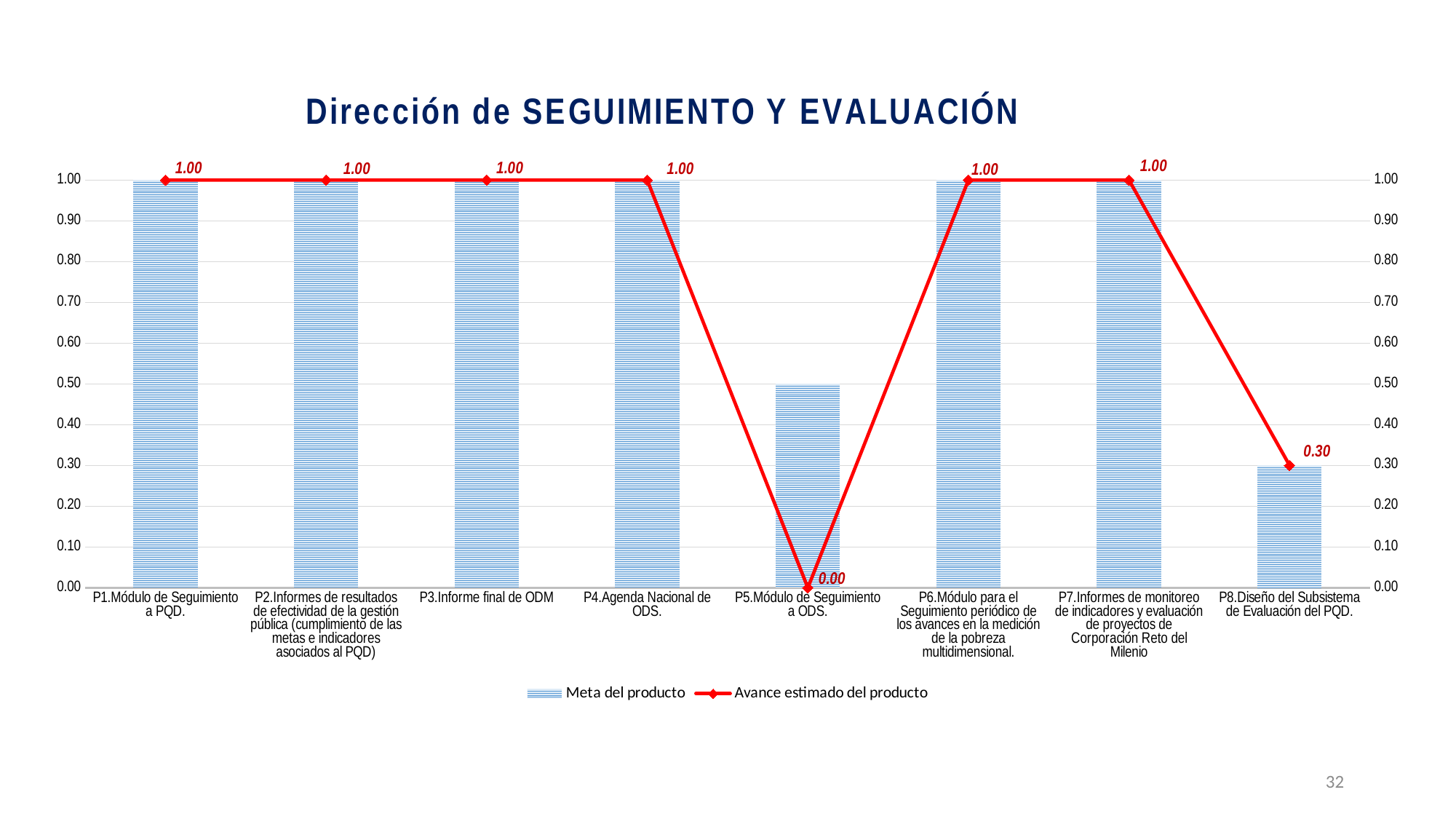

### Chart: Dirección de SEGUIMIENTO Y EVALUACIÓN

| Category |  |  |
|---|---|---|
| P1.Módulo de Seguimiento a PQD. | 1.0 | 1.0 |
| P2.Informes de resultados de efectividad de la gestión pública (cumplimiento de las metas e indicadores asociados al PQD) | 1.0 | 1.0 |
| P3.Informe final de ODM | 1.0 | 1.0 |
| P4.Agenda Nacional de ODS. | 1.0 | 1.0 |
| P5.Módulo de Seguimiento a ODS. | 0.5 | 0.0 |
| P6.Módulo para el Seguimiento periódico de los avances en la medición de la pobreza multidimensional. | 1.0 | 1.0 |
| P7.Informes de monitoreo de indicadores y evaluación de proyectos de Corporación Reto del Milenio | 1.0 | 1.0 |
| P8.Diseño del Subsistema de Evaluación del PQD. | 0.3 | 0.3 |
32